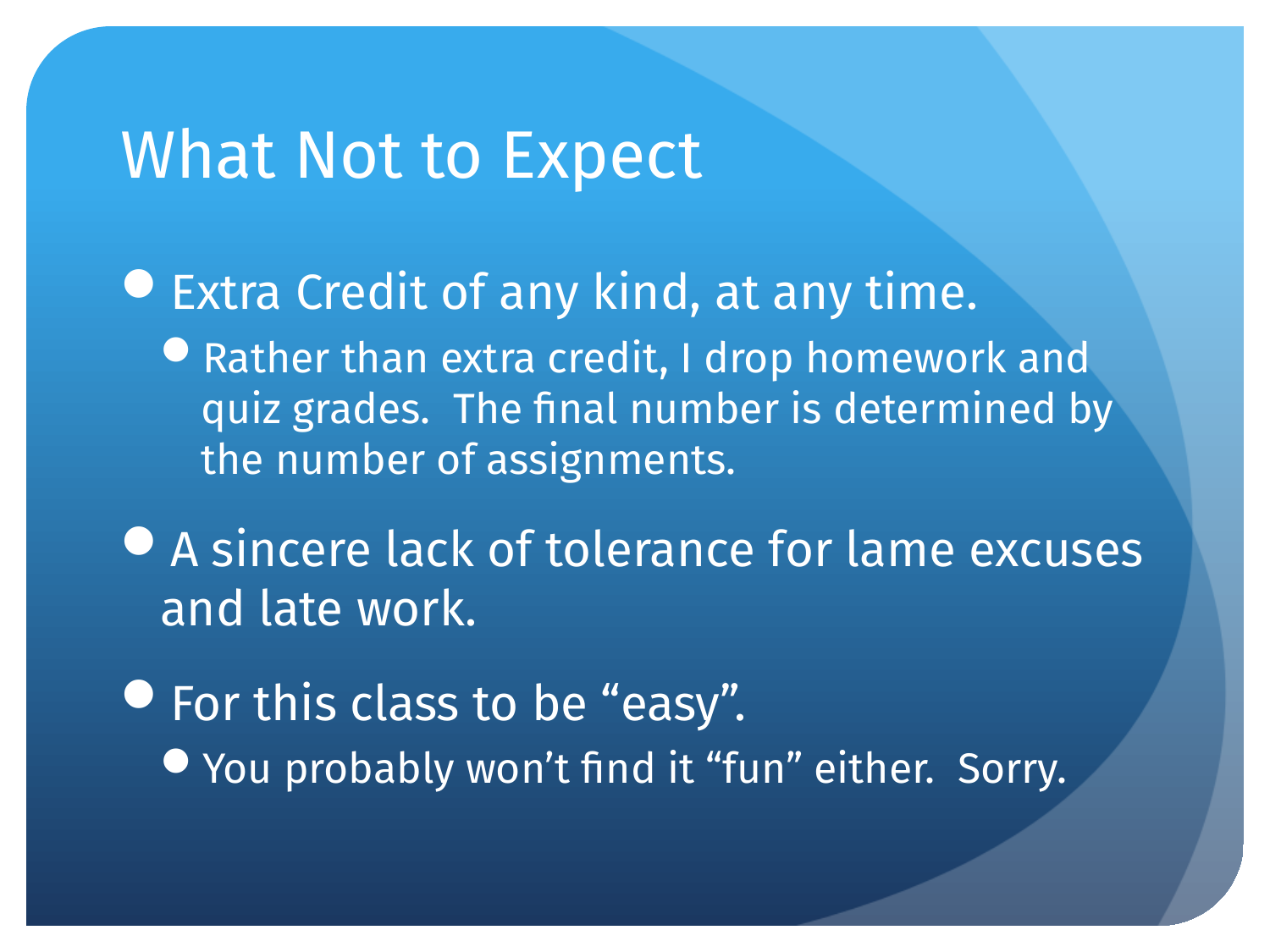

# What Not to Expect
Extra Credit of any kind, at any time.
Rather than extra credit, I drop homework and quiz grades.  The final number is determined by the number of assignments.
A sincere lack of tolerance for lame excuses and late work.
For this class to be “easy”.
You probably won’t find it “fun” either.  Sorry.